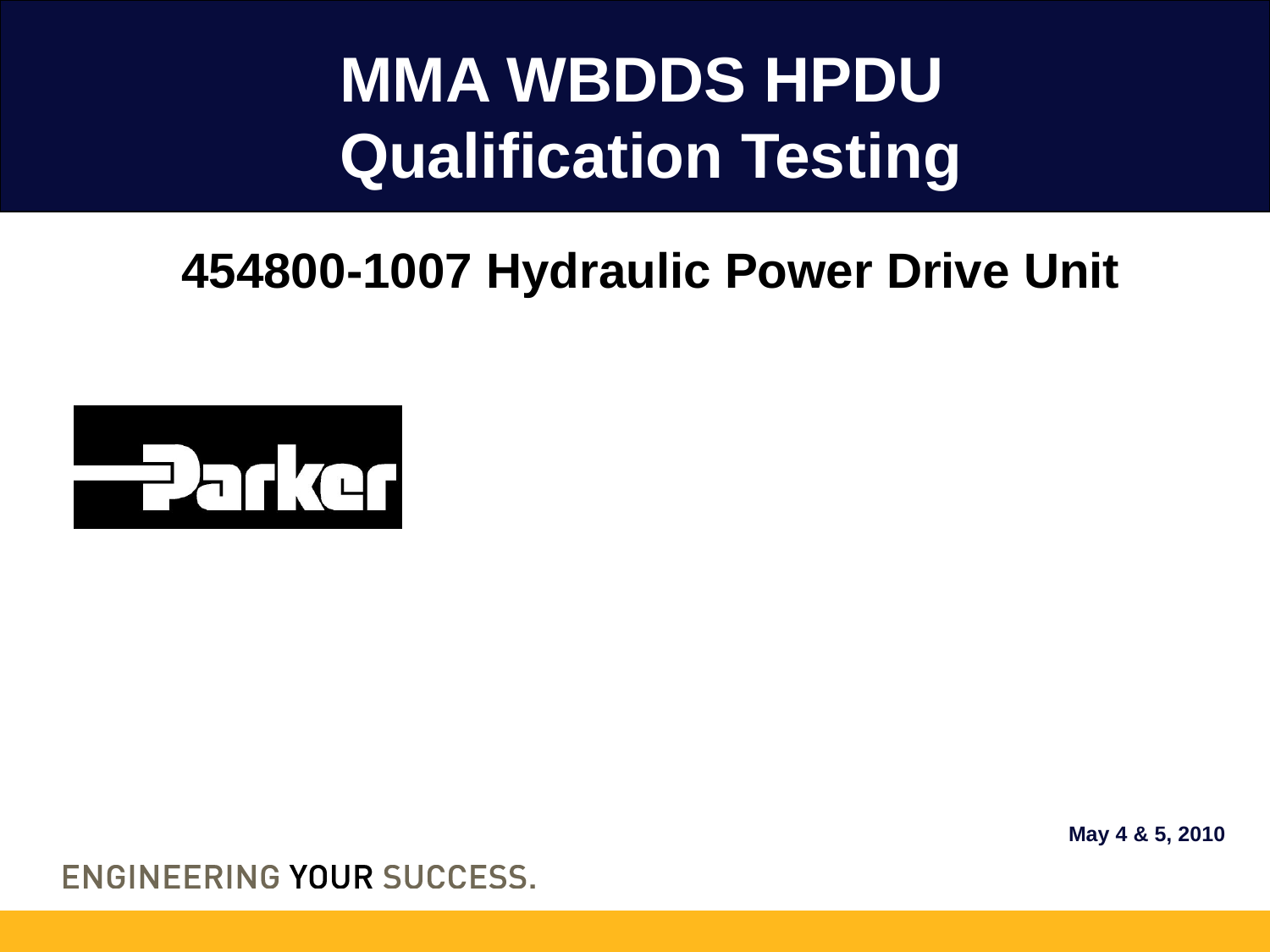

# MMA WBDDS HPDU Qualification Testing
454800-1007 Hydraulic Power Drive Unit
May 4 & 5, 2010